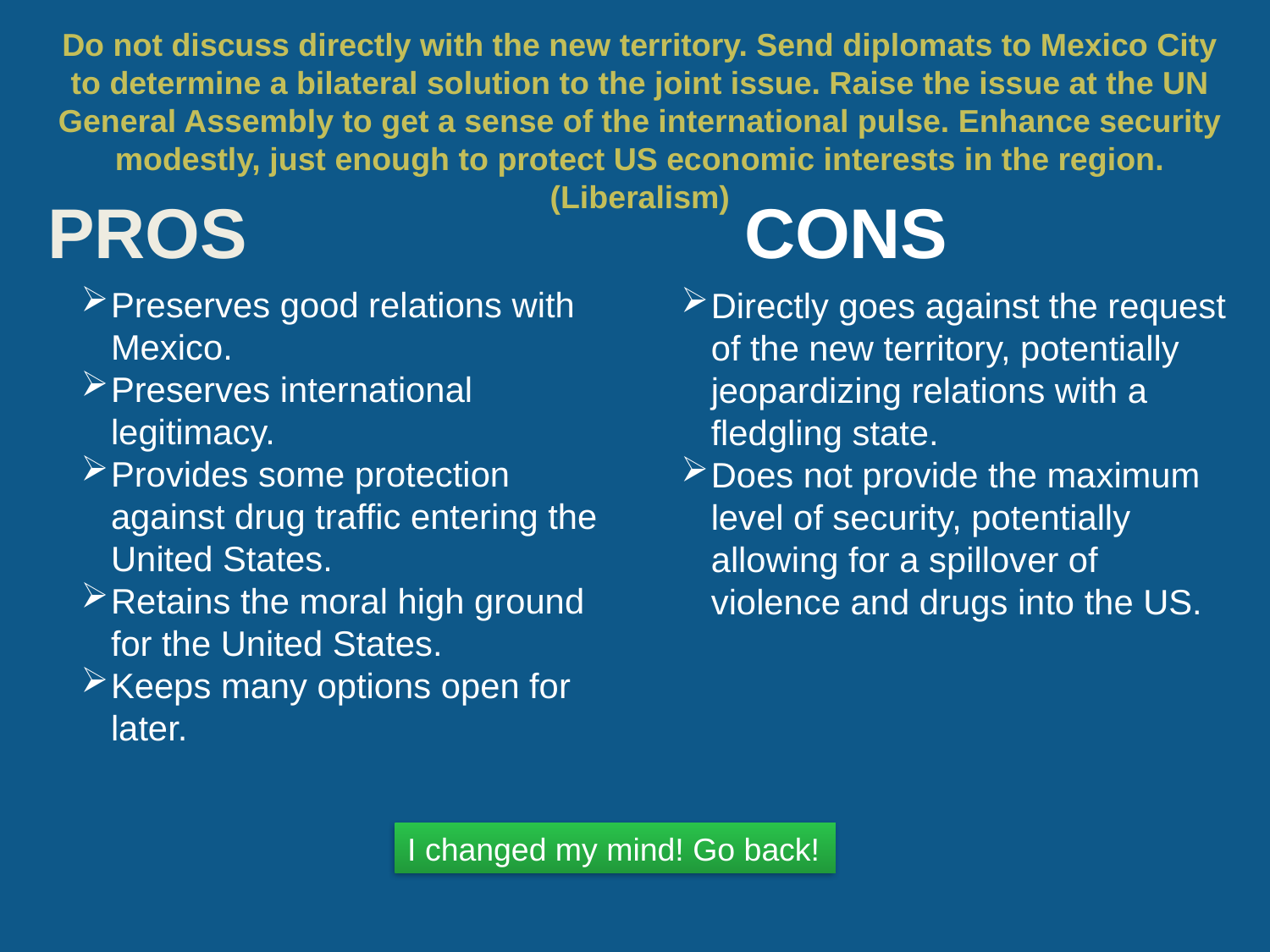

# Do not discuss directly with the new territory. Send diplomats to Mexico City to determine a bilateral solution to the joint issue. Raise the issue at the UN General Assembly to get a sense of the international pulse. Enhance security modestly, just enough to protect US economic interests in the region. (Liberalism)
Preserves good relations with Mexico.
Preserves international legitimacy.
Provides some protection against drug traffic entering the United States.
Retains the moral high ground for the United States.
Keeps many options open for later.
Directly goes against the request of the new territory, potentially jeopardizing relations with a fledgling state.
Does not provide the maximum level of security, potentially allowing for a spillover of violence and drugs into the US.